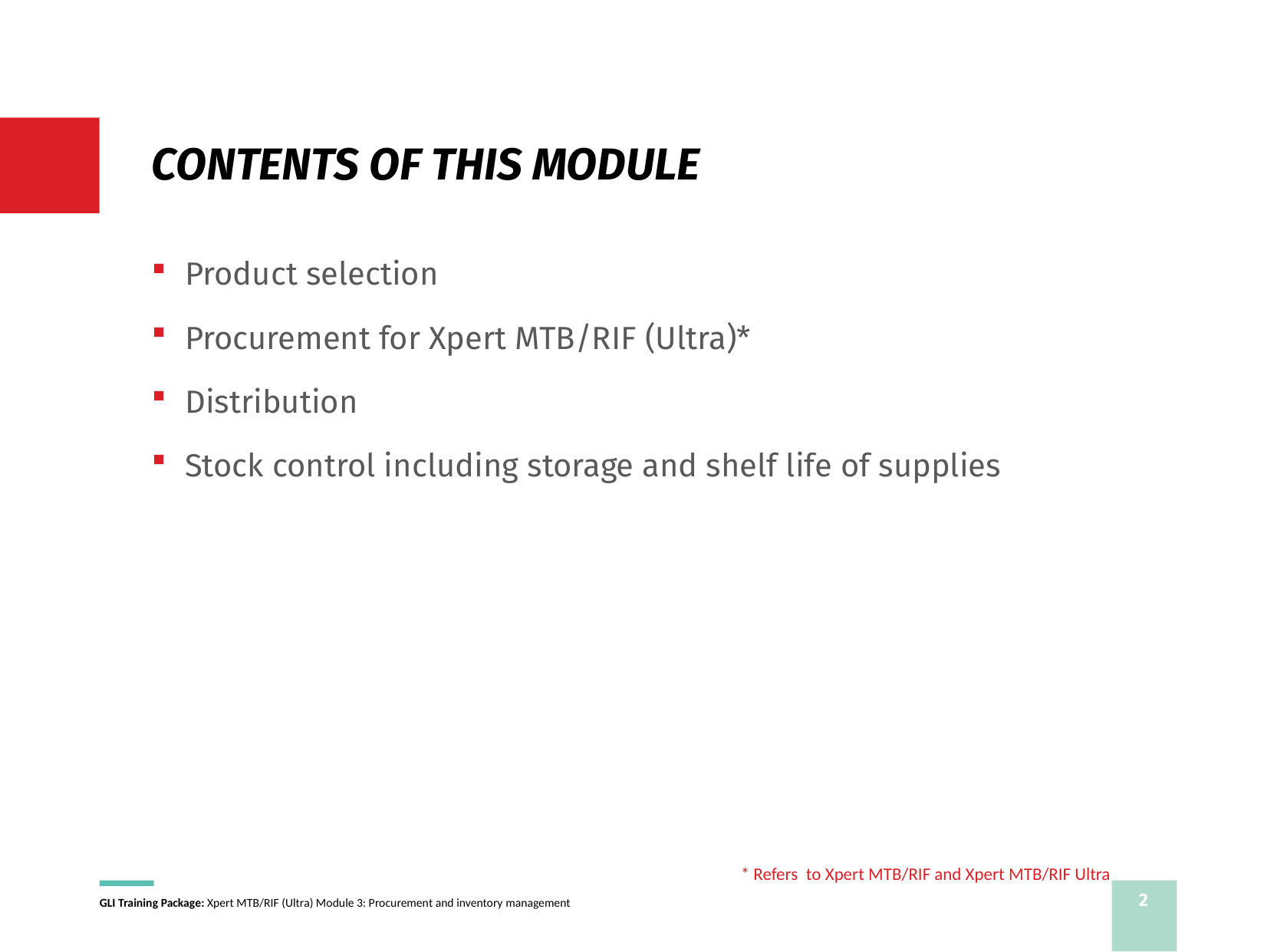

# CONTENTS OF THIS MODULE
Product selection
Procurement for Xpert MTB/RIF (Ultra)*
Distribution
Stock control including storage and shelf life of supplies
* Refers  to Xpert MTB/RIF and Xpert MTB/RIF Ultra